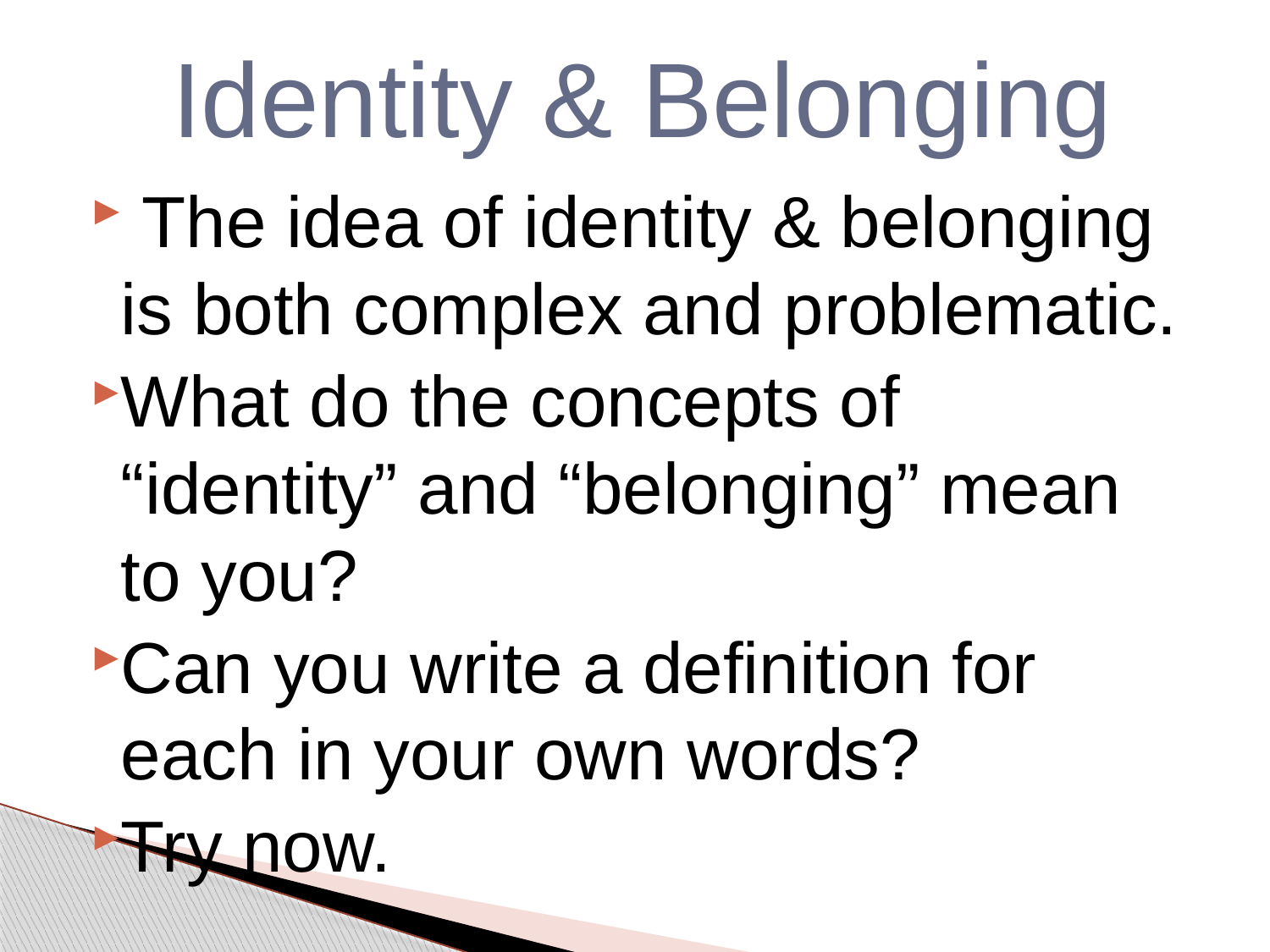

# Identity & Belonging
 The idea of identity & belonging is both complex and problematic.
What do the concepts of “identity” and “belonging” mean to you?
Can you write a definition for each in your own words?
Try now.